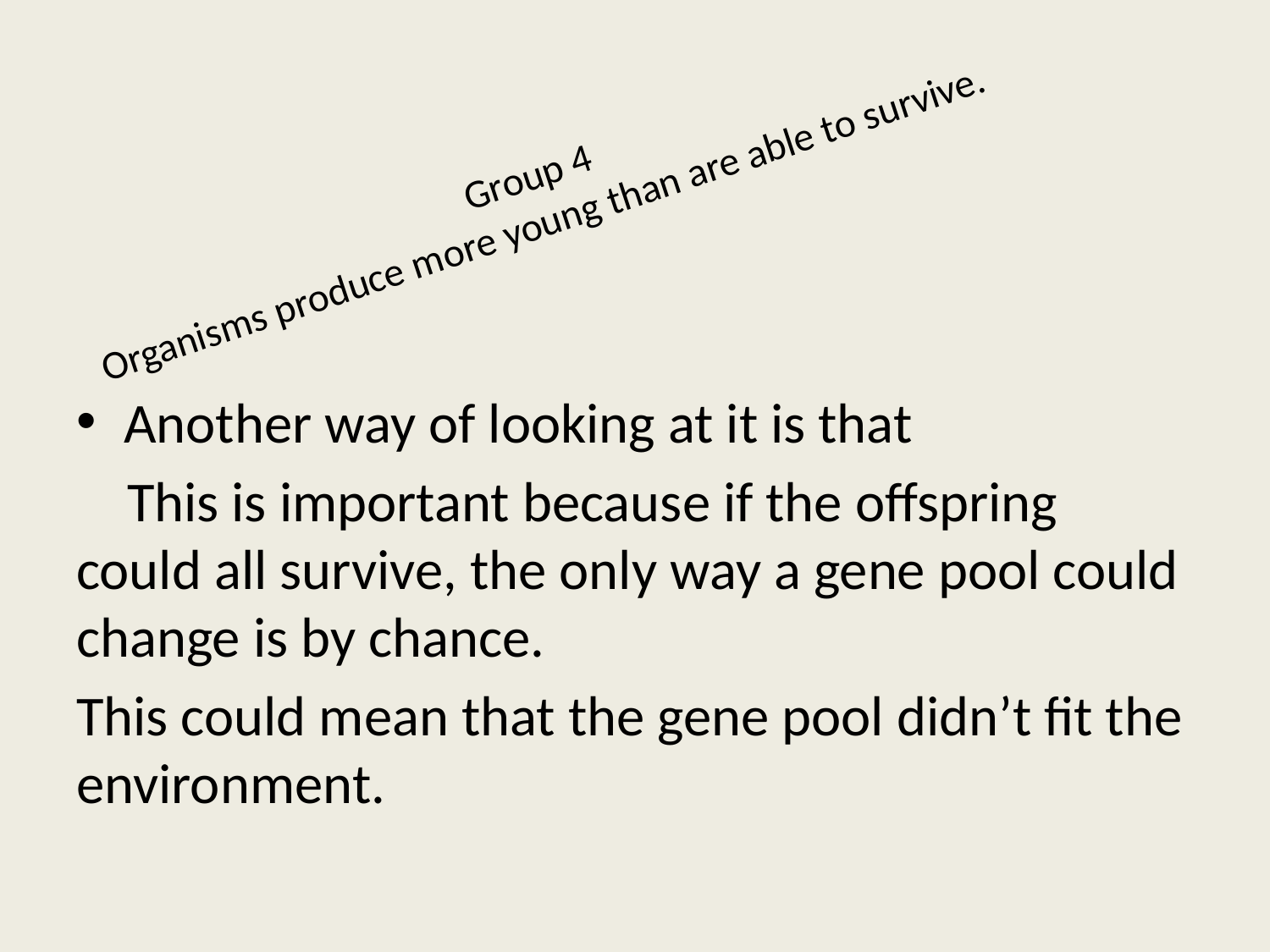

# Group 4 Organisms produce more young than are able to survive.

Another way of looking at it is that
    This is important because if the offspring could all survive, the only way a gene pool could change is by chance.
This could mean that the gene pool didn’t fit the environment.